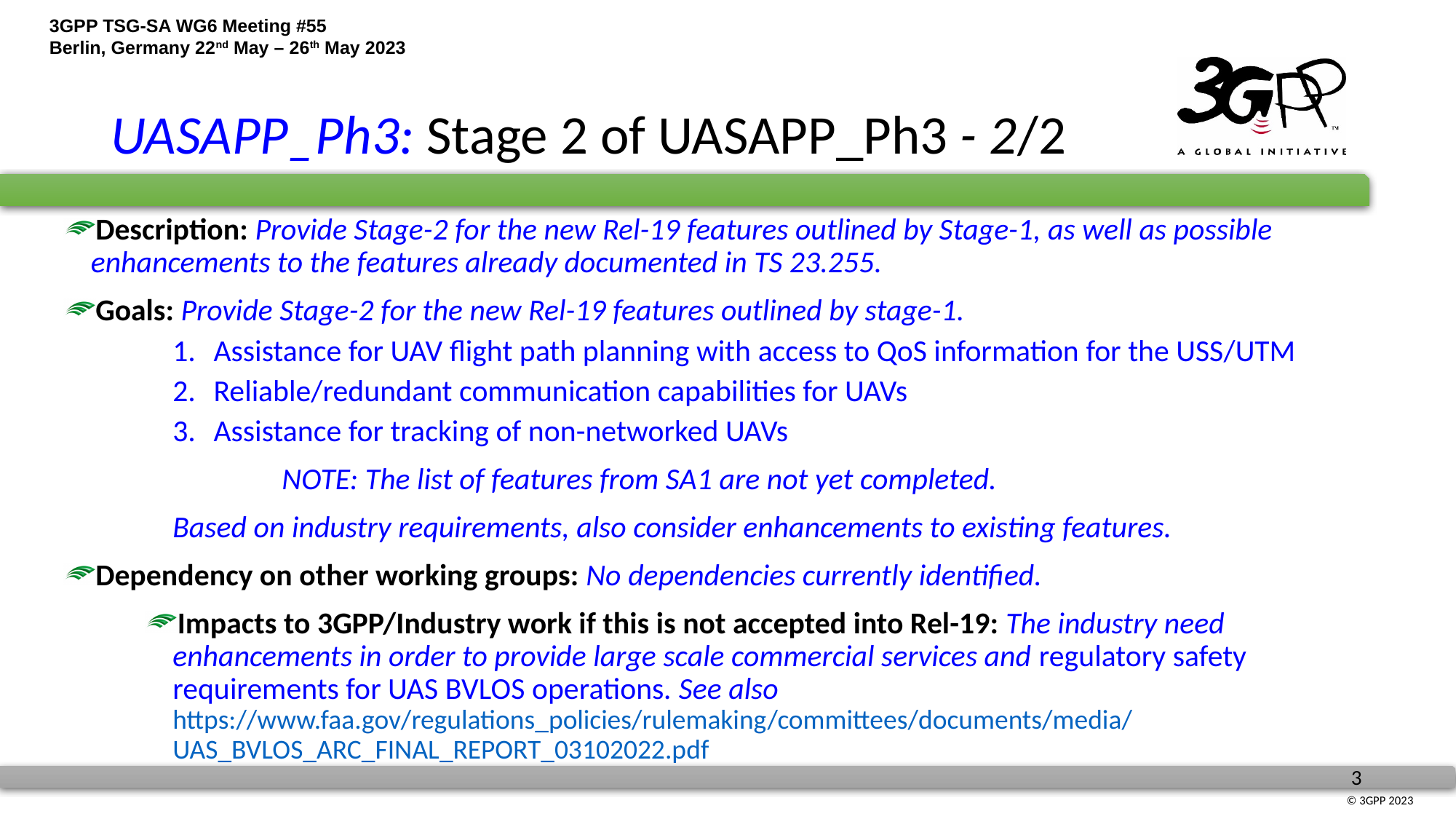

# UASAPP_Ph3: Stage 2 of UASAPP_Ph3 - 2/2
Description: Provide Stage-2 for the new Rel-19 features outlined by Stage-1, as well as possible enhancements to the features already documented in TS 23.255.
Goals: Provide Stage-2 for the new Rel-19 features outlined by stage-1.
Assistance for UAV flight path planning with access to QoS information for the USS/UTM
Reliable/redundant communication capabilities for UAVs
Assistance for tracking of non-networked UAVs
		NOTE: The list of features from SA1 are not yet completed.
	Based on industry requirements, also consider enhancements to existing features.
Dependency on other working groups: No dependencies currently identified.
Impacts to 3GPP/Industry work if this is not accepted into Rel-19: The industry need enhancements in order to provide large scale commercial services and regulatory safety requirements for UAS BVLOS operations. See also  https://www.faa.gov/regulations_policies/rulemaking/committees/documents/media/UAS_BVLOS_ARC_FINAL_REPORT_03102022.pdf